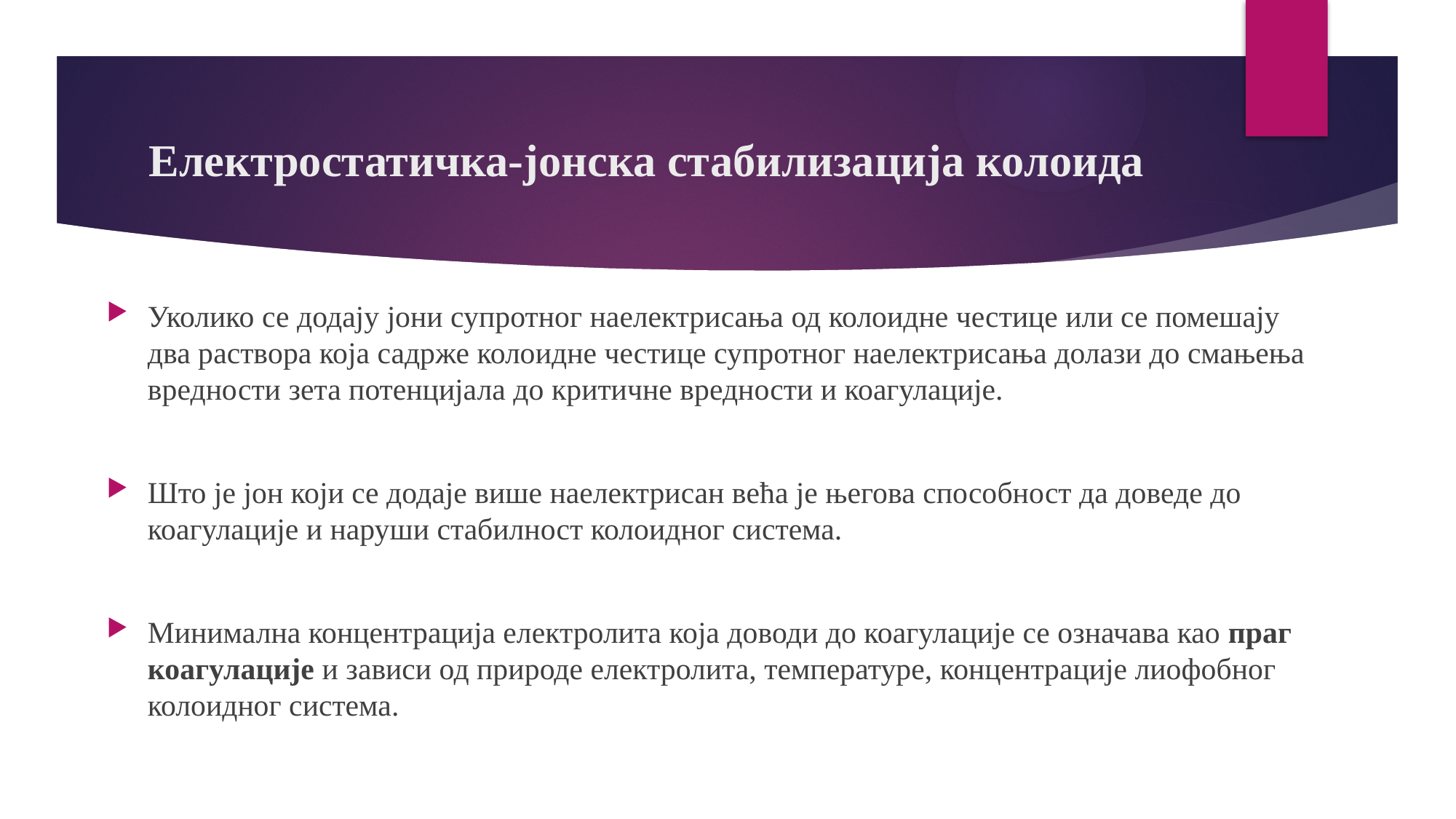

# Електростатичка-јонска стабилизација колоида
Уколико се додају јони супротног наелектрисања од колоидне честице или се помешају два раствора која садрже колоидне честице супротног наелектрисања долази до смањења вредности зета потенцијала до критичне вредности и коагулације.

Што је јон који се додаје више наелектрисан већа је његова способност да доведе до коагулације и наруши стабилност колоидног система.

Минимална концентрација електролита која доводи до коагулације се означава као праг коагулације и зависи од природе електролита, температуре, концентрације лиофобног колоидног система.